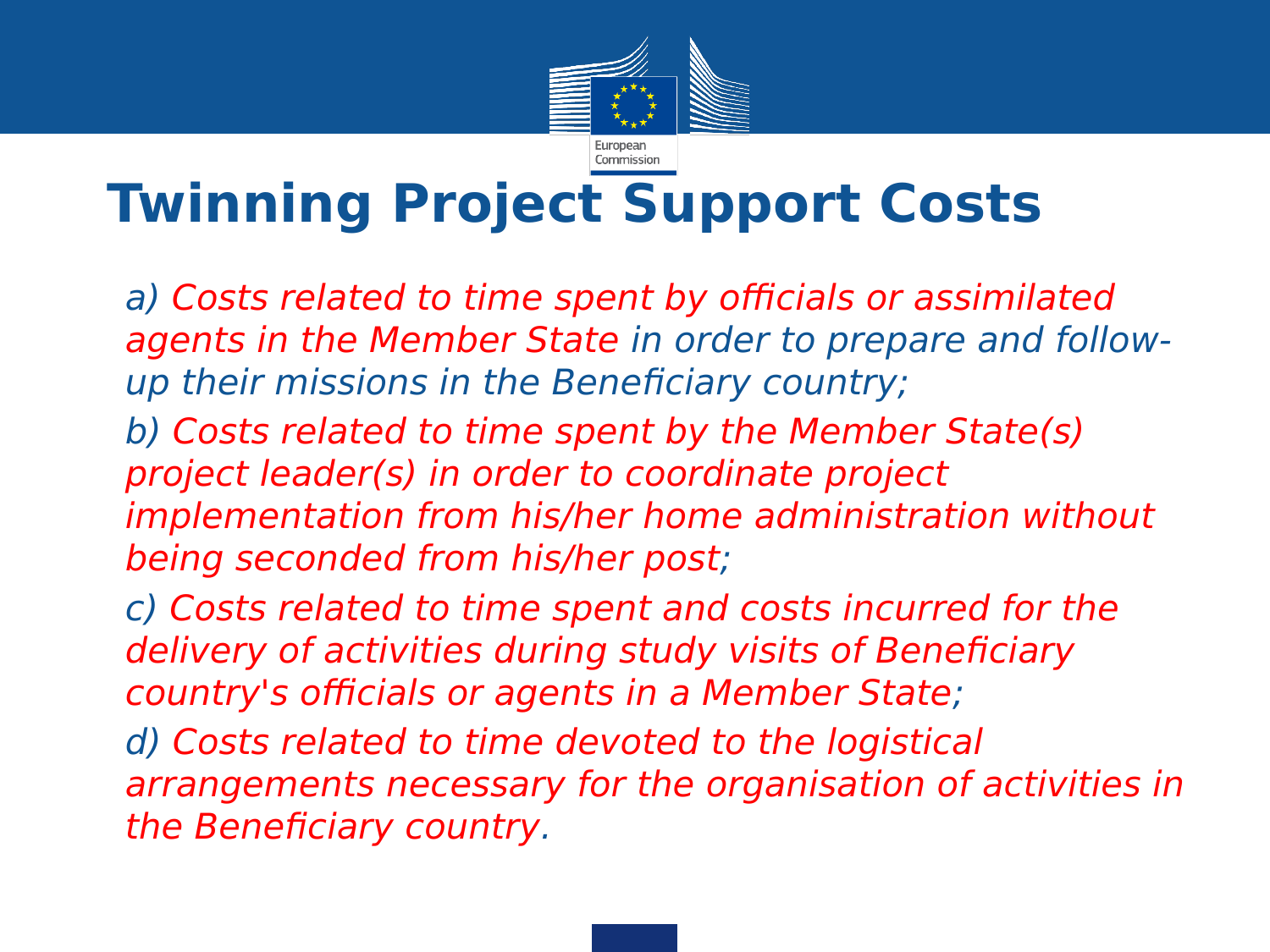

# Twinning Project Support Costs
a) Costs related to time spent by officials or assimilated agents in the Member State in order to prepare and follow-up their missions in the Beneficiary country;
b) Costs related to time spent by the Member State(s) project leader(s) in order to coordinate project implementation from his/her home administration without being seconded from his/her post;
c) Costs related to time spent and costs incurred for the delivery of activities during study visits of Beneficiary country's officials or agents in a Member State;
d) Costs related to time devoted to the logistical arrangements necessary for the organisation of activities in the Beneficiary country.